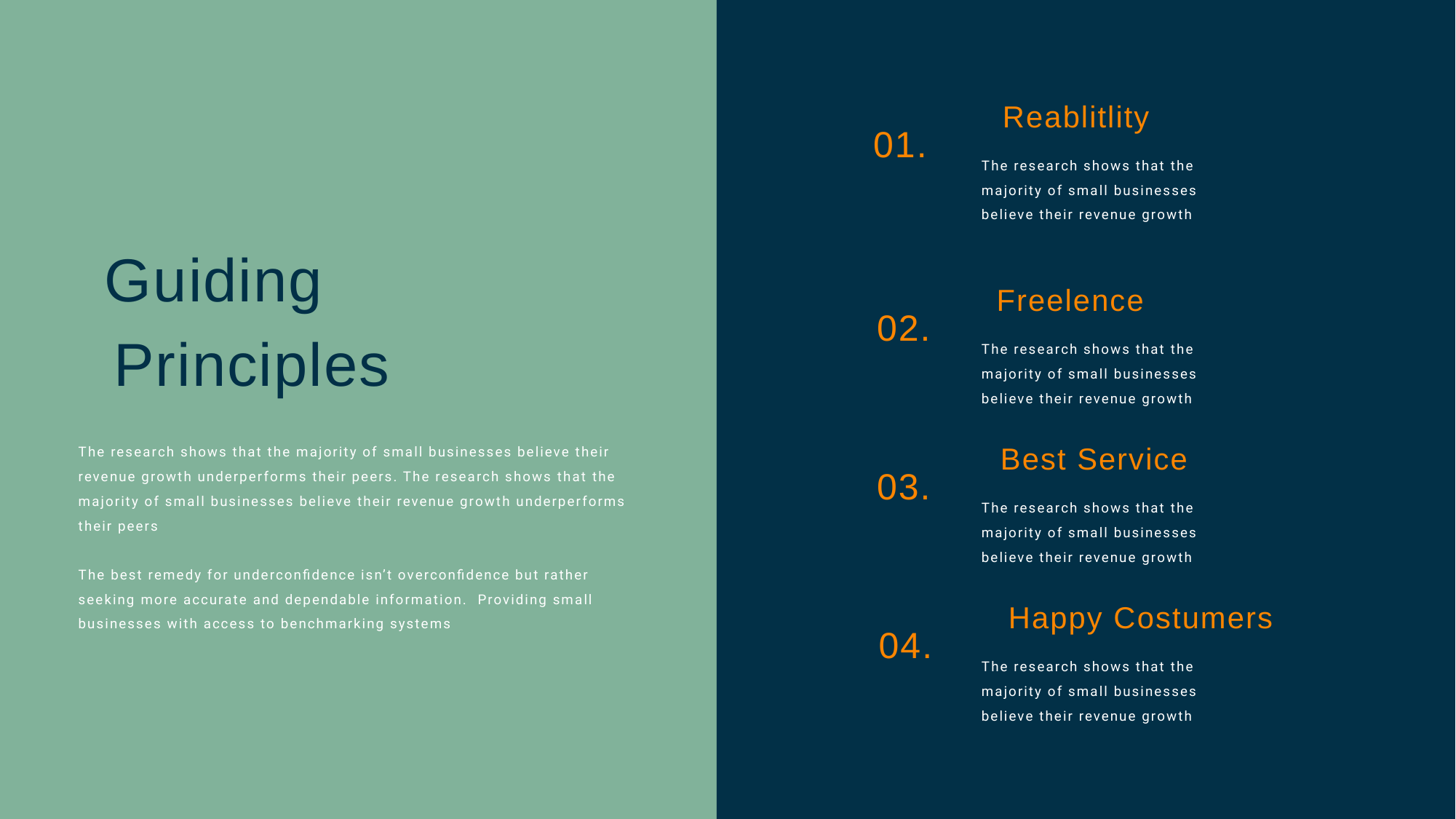

Reablitlity
01.
The research shows that the majority of small businesses believe their revenue growth
Guiding
Freelence
02.
Principles
The research shows that the majority of small businesses believe their revenue growth
The research shows that the majority of small businesses believe their revenue growth underperforms their peers. The research shows that the majority of small businesses believe their revenue growth underperforms their peers

The best remedy for underconfidence isn’t overconfidence but rather seeking more accurate and dependable information.  Providing small businesses with access to benchmarking systems
Best Service
03.
The research shows that the majority of small businesses believe their revenue growth
Happy Costumers
04.
The research shows that the majority of small businesses believe their revenue growth